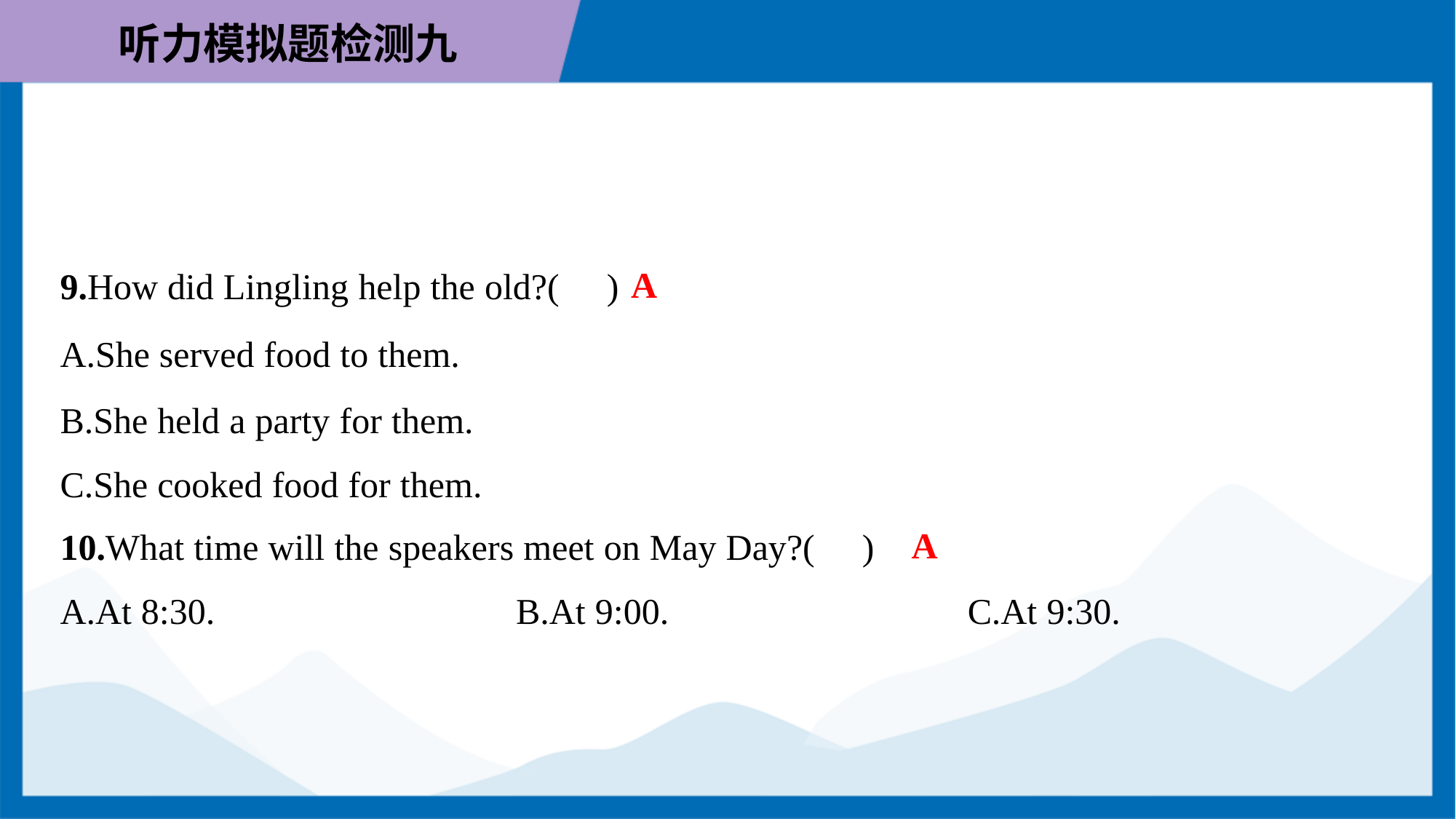

A
9.How did Lingling help the old?(     )
A.She served food to them.
B.She held a party for them.
C.She cooked food for them.
A
10.What time will the speakers meet on May Day?(     )
A.At 8:30.	B.At 9:00.	C.At 9:30.